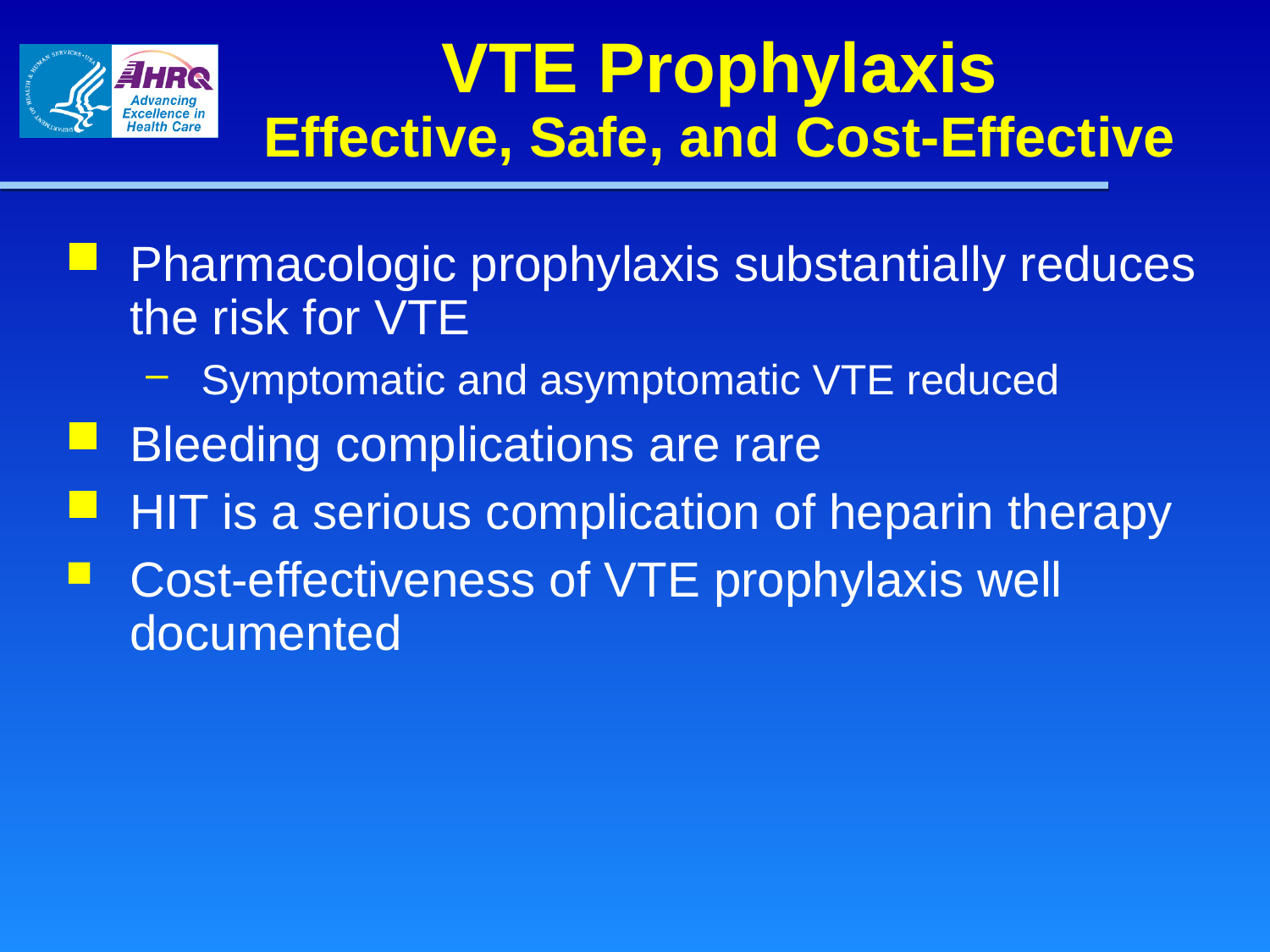

VTE Prophylaxis
Effective, Safe, and Cost-Effective
Pharmacologic prophylaxis substantially reduces the risk for VTE
Symptomatic and asymptomatic VTE reduced
Bleeding complications are rare
HIT is a serious complication of heparin therapy
Cost-effectiveness of VTE prophylaxis well documented